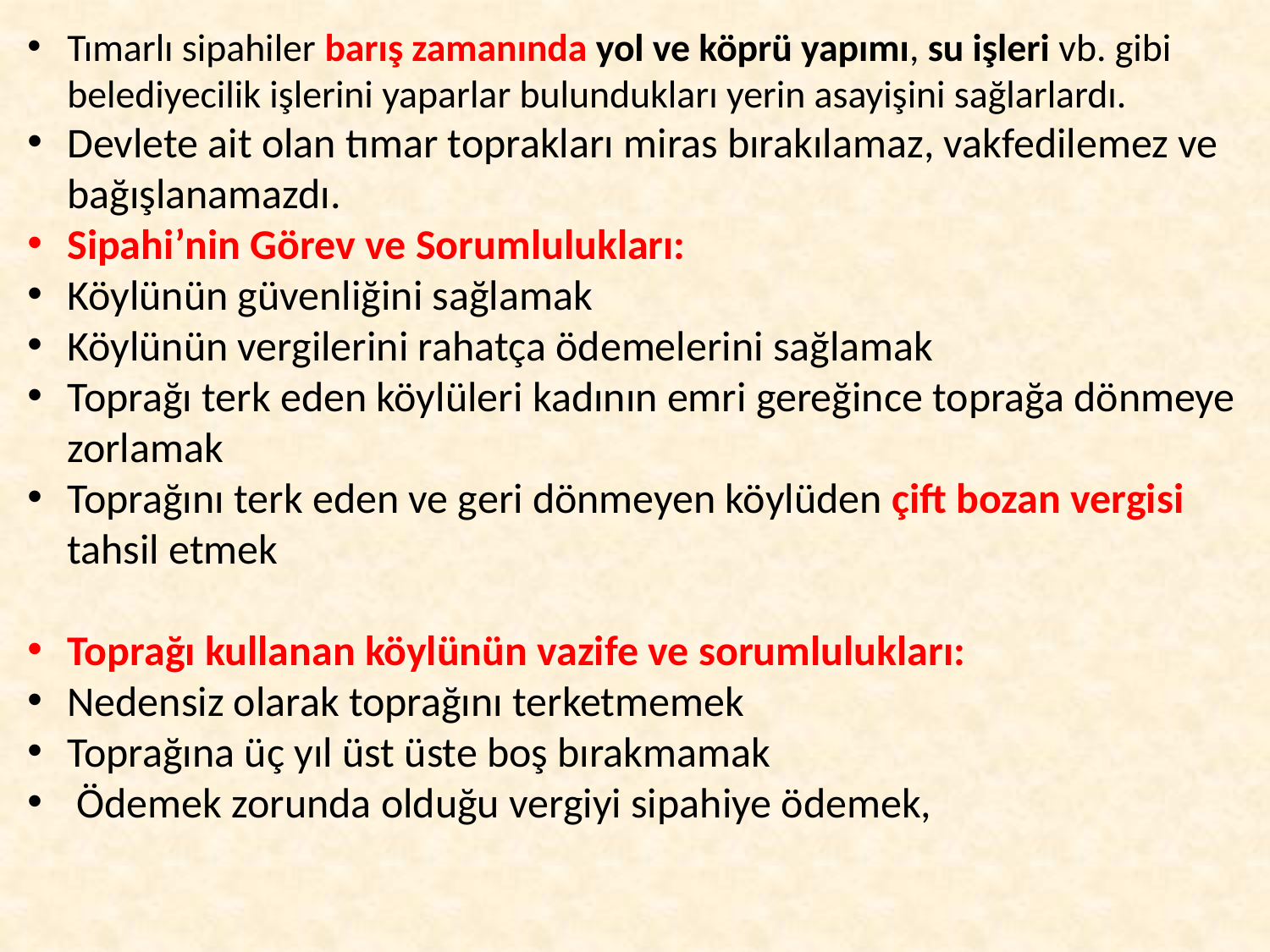

Tımarlı sipahiler barış zamanında yol ve köprü yapımı, su işleri vb. gibi belediyecilik işlerini yaparlar bulundukları yerin asayişini sağlarlardı.
Devlete ait olan tımar toprakları miras bırakılamaz, vakfedilemez ve bağışlanamazdı.
Sipahi’nin Görev ve Sorumlulukları:
Köylünün güvenliğini sağlamak
Köylünün vergilerini rahatça ödemelerini sağlamak
Toprağı terk eden köylüleri kadının emri gereğince toprağa dönmeye zorlamak
Toprağını terk eden ve geri dönmeyen köylüden çift bozan vergisi tahsil etmek

Toprağı kullanan köylünün vazife ve sorumlulukları:
Nedensiz olarak toprağını terketmemek
Toprağına üç yıl üst üste boş bırakmamak
 Ödemek zorunda olduğu vergiyi sipahiye ödemek,